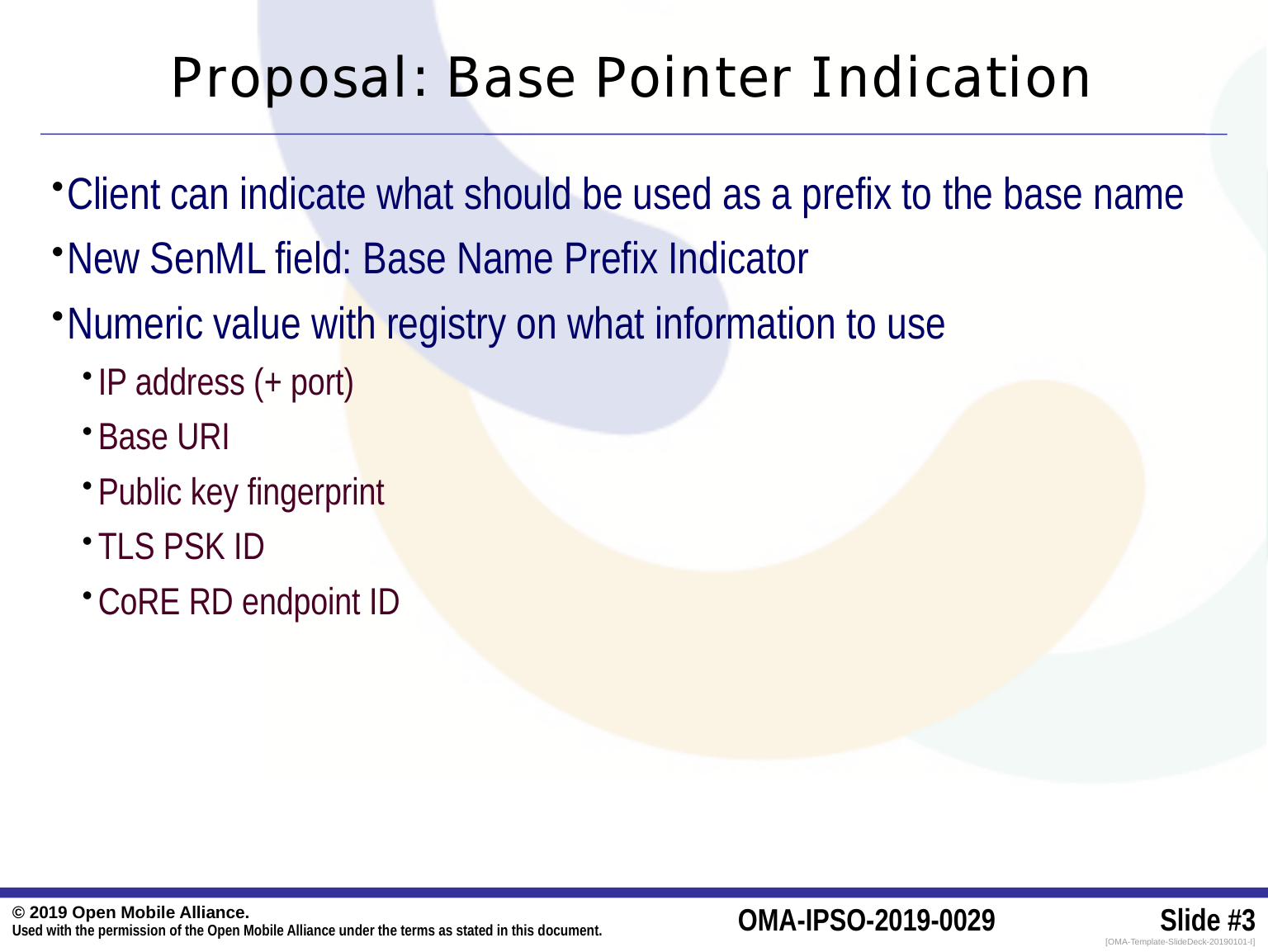

# Proposal: Base Pointer Indication
Client can indicate what should be used as a prefix to the base name
New SenML field: Base Name Prefix Indicator
Numeric value with registry on what information to use
IP address (+ port)
Base URI
Public key fingerprint
TLS PSK ID
CoRE RD endpoint ID